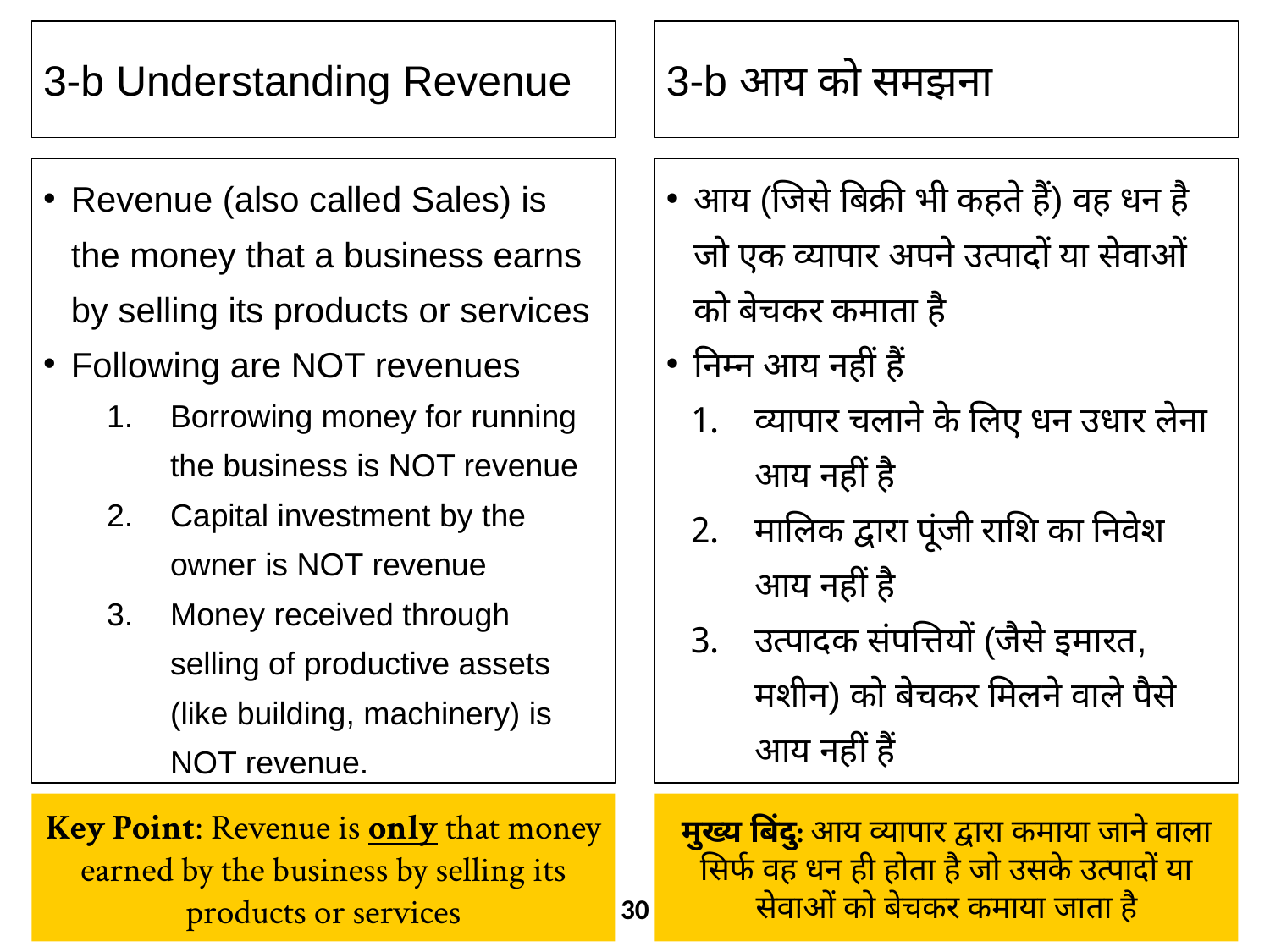

3-b Understanding Revenue
3-b आय को समझना
Revenue (also called Sales) is the money that a business earns by selling its products or services
Following are NOT revenues
Borrowing money for running the business is NOT revenue
Capital investment by the owner is NOT revenue
Money received through selling of productive assets (like building, machinery) is NOT revenue.
आय (जिसे बिक्री भी कहते हैं) वह धन है जो एक व्यापार अपने उत्पादों या सेवाओं को बेचकर कमाता है
निम्न आय नहीं हैं
व्यापार चलाने के लिए धन उधार लेना आय नहीं है
मालिक द्वारा पूंजी राशि का निवेश आय नहीं है
उत्पादक संपत्तियों (जैसे इमारत, मशीन) को बेचकर मिलने वाले पैसे आय नहीं हैं

Key Point: Revenue is only that money earned by the business by selling its products or services
मुख्य बिंदु: आय व्यापार द्वारा कमाया जाने वाला सिर्फ वह धन ही होता है जो उसके उत्पादों या सेवाओं को बेचकर कमाया जाता है
30